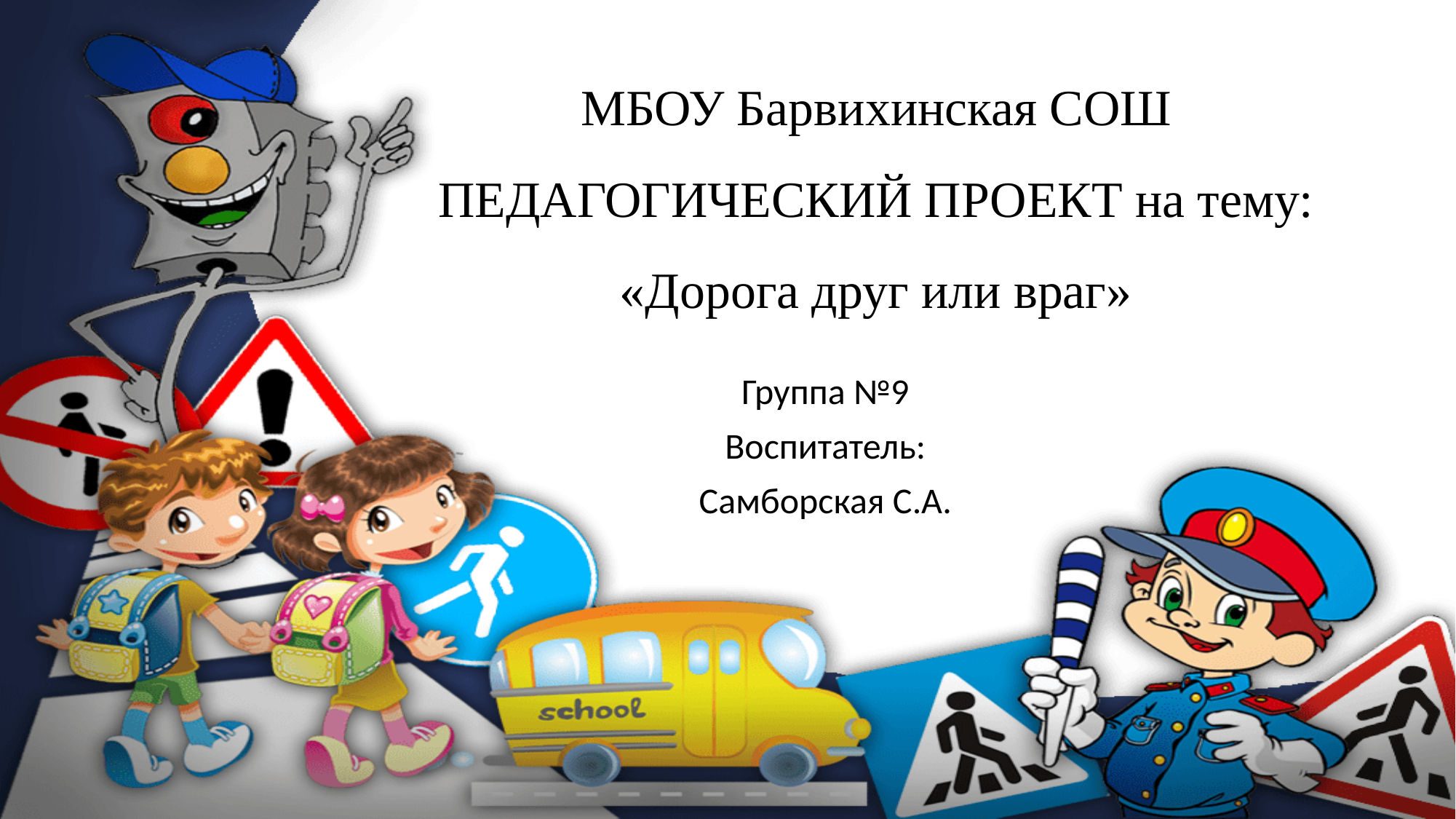

# МБОУ Барвихинская СОШ ПЕДАГОГИЧЕСКИЙ ПРОЕКТ на тему: «Дорога друг или враг»
Группа №9
Воспитатель:
Самборская С.А.